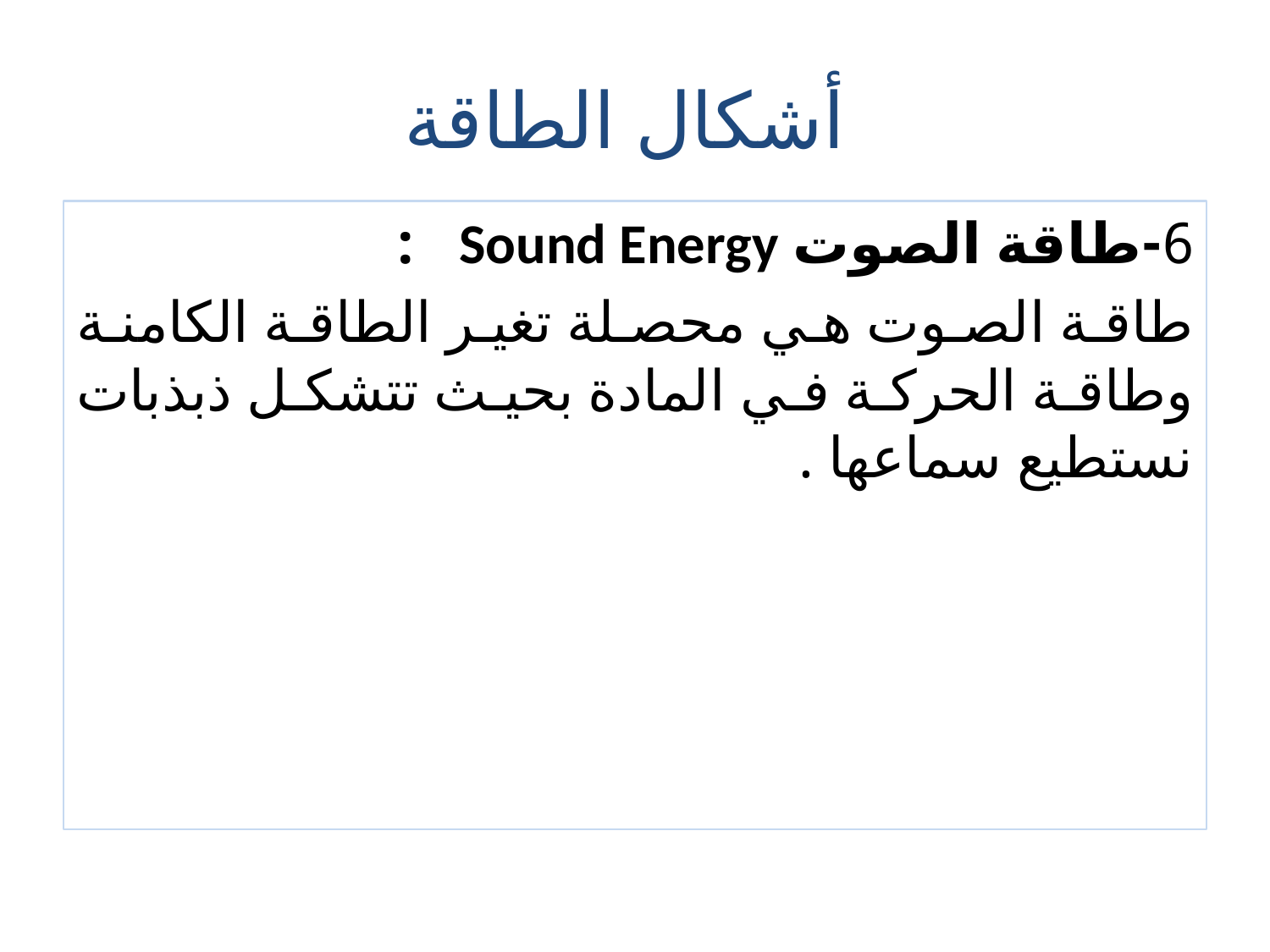

# أشكال الطاقة
6-طاقة الصوت Sound Energy   :
طاقة الصوت هي محصلة تغير الطاقة الكامنة وطاقة الحركة في المادة بحيث تتشكل ذبذبات نستطيع سماعها .